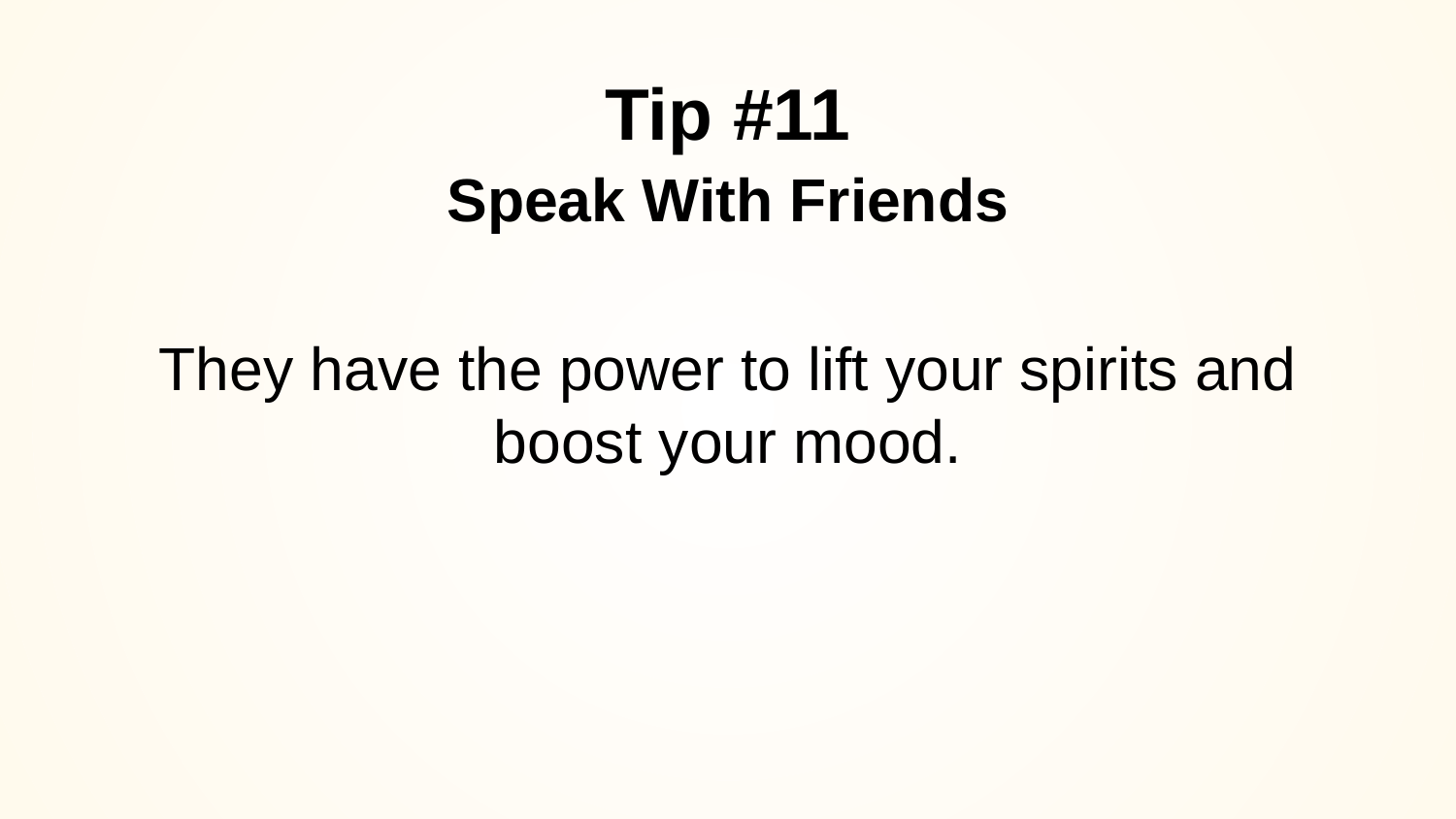

# Tip #11

Speak With Friends

They have the power to lift your spirits and boost your mood.